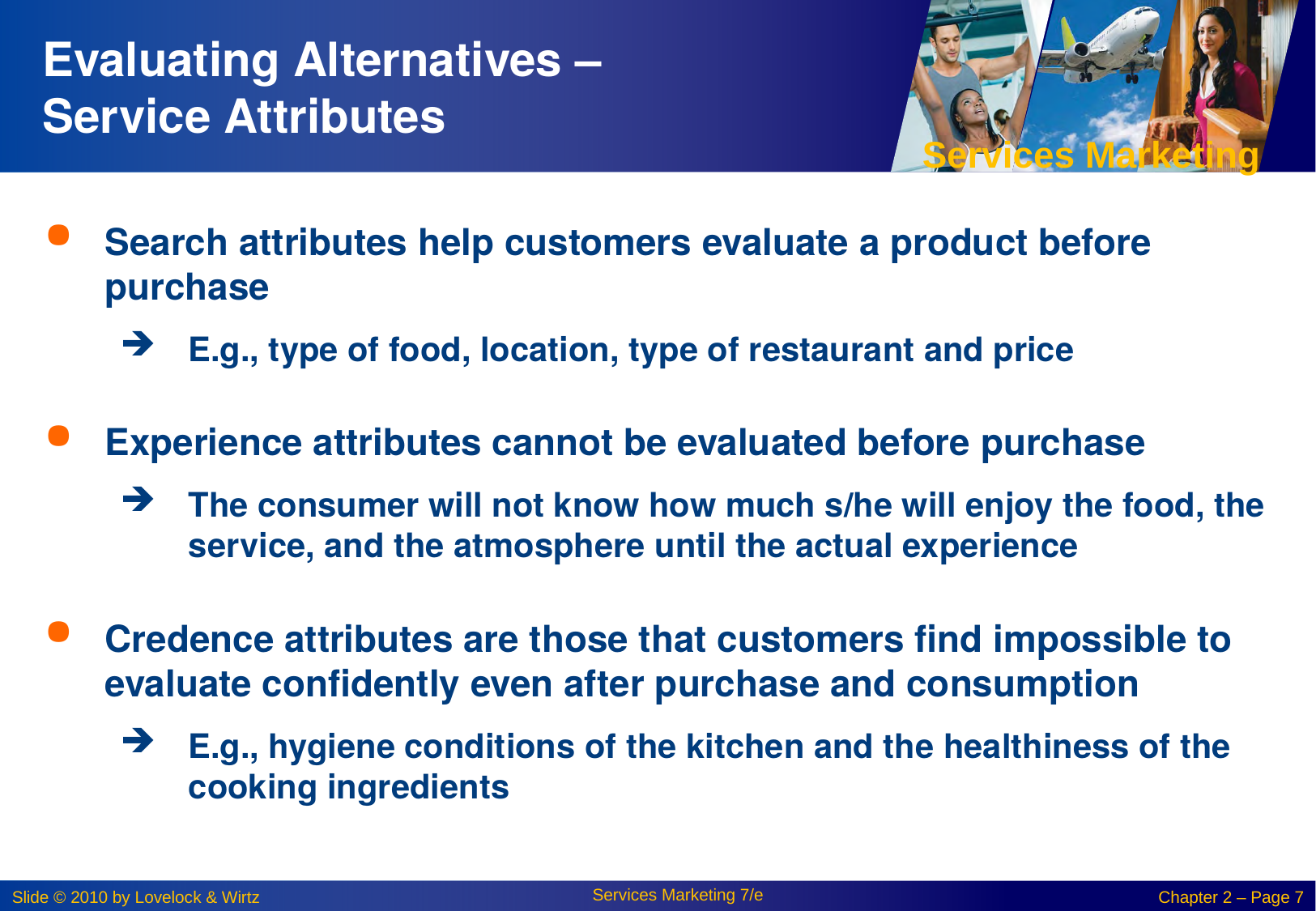

# Evaluating Alternatives – Service Attributes
Search attributes help customers evaluate a product before purchase
E.g., type of food, location, type of restaurant and price
Experience attributes cannot be evaluated before purchase
The consumer will not know how much s/he will enjoy the food, the service, and the atmosphere until the actual experience
Credence attributes are those that customers find impossible to evaluate confidently even after purchase and consumption
E.g., hygiene conditions of the kitchen and the healthiness of the cooking ingredients